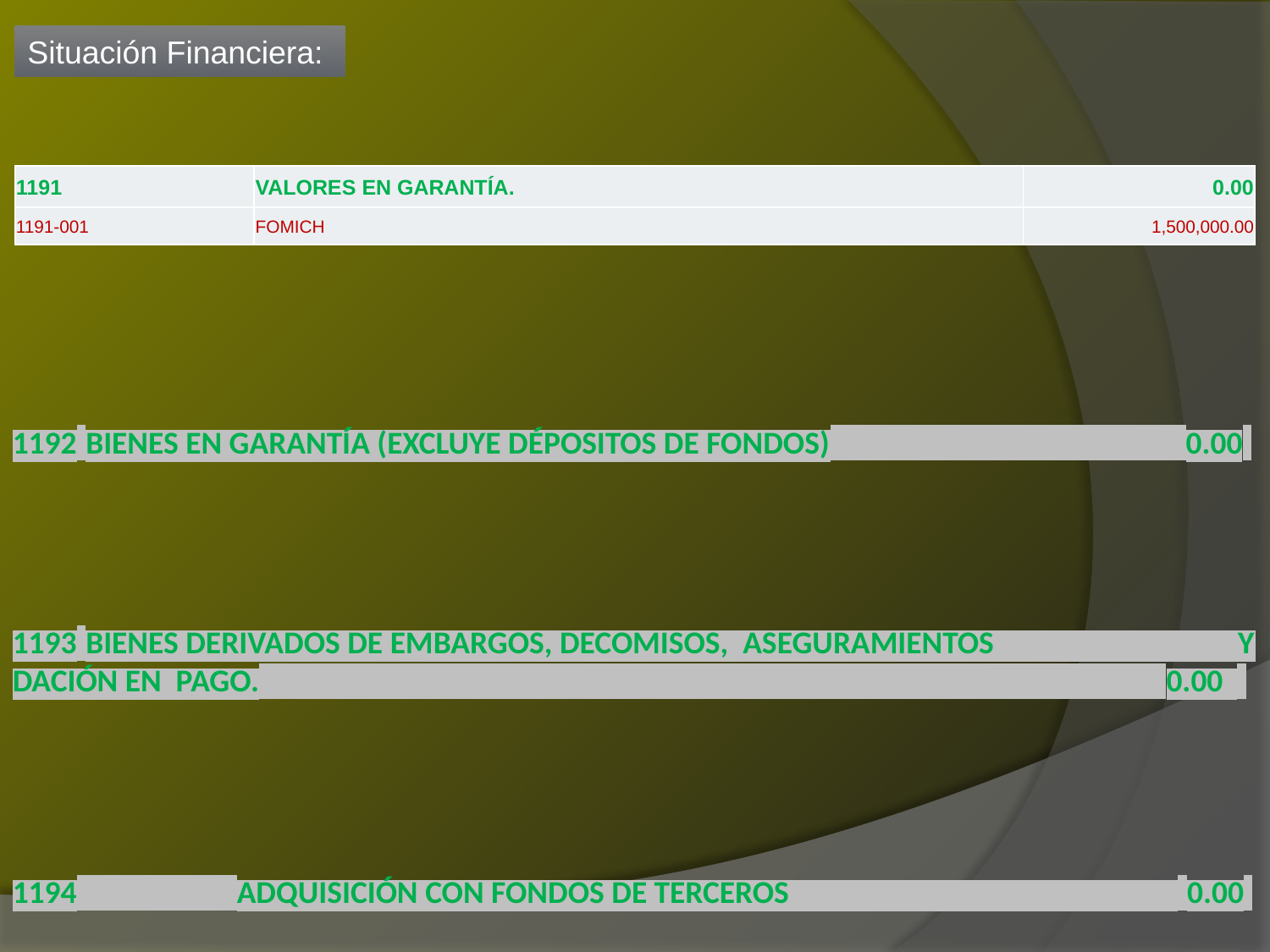

Situación Financiera:
| 1191 | VALORES EN GARANTÍA. | 0.00 |
| --- | --- | --- |
| 1191-001 | FOMICH | 1,500,000.00 |
1192 BIENES EN GARANTÍA (EXCLUYE DÉPOSITOS DE FONDOS)                                        0.00
1193 BIENES DERIVADOS DE EMBARGOS, DECOMISOS,  ASEGURAMIENTOS                                  Y DACIÓN EN  PAGO.                                                                                                      0.00
1194                  ADQUISICIÓN CON FONDOS DE TERCEROS                                                       0.00